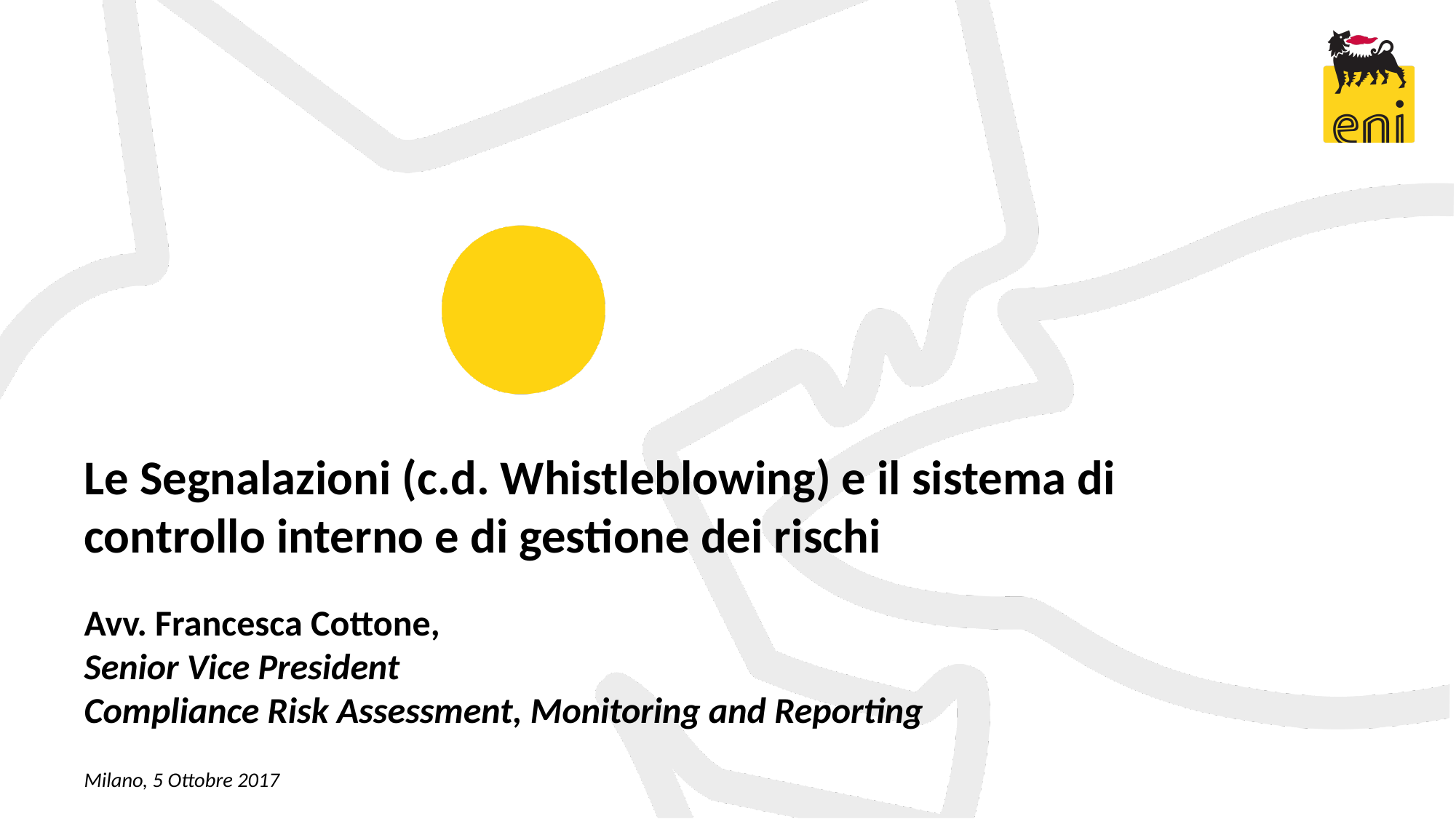

# Le Segnalazioni (c.d. Whistleblowing) e il sistema di controllo interno e di gestione dei rischi
Avv. Francesca Cottone,
Senior Vice President
Compliance Risk Assessment, Monitoring and Reporting

Milano, 5 Ottobre 2017